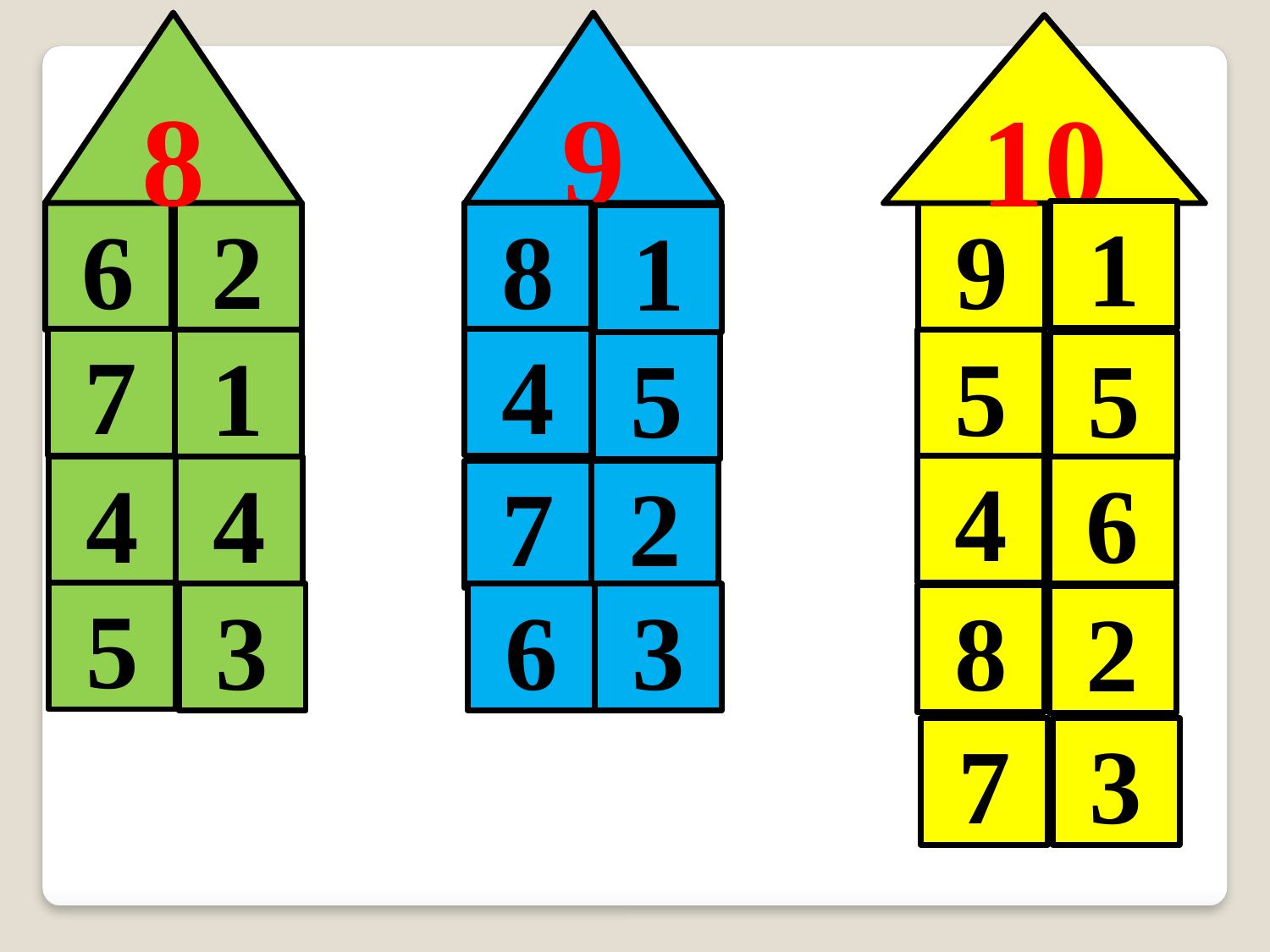

8
9
10
1
6
2
8
9
1
7
4
1
5
5
5
4
4
4
6
7
2
5
3
6
3
8
2
7
3